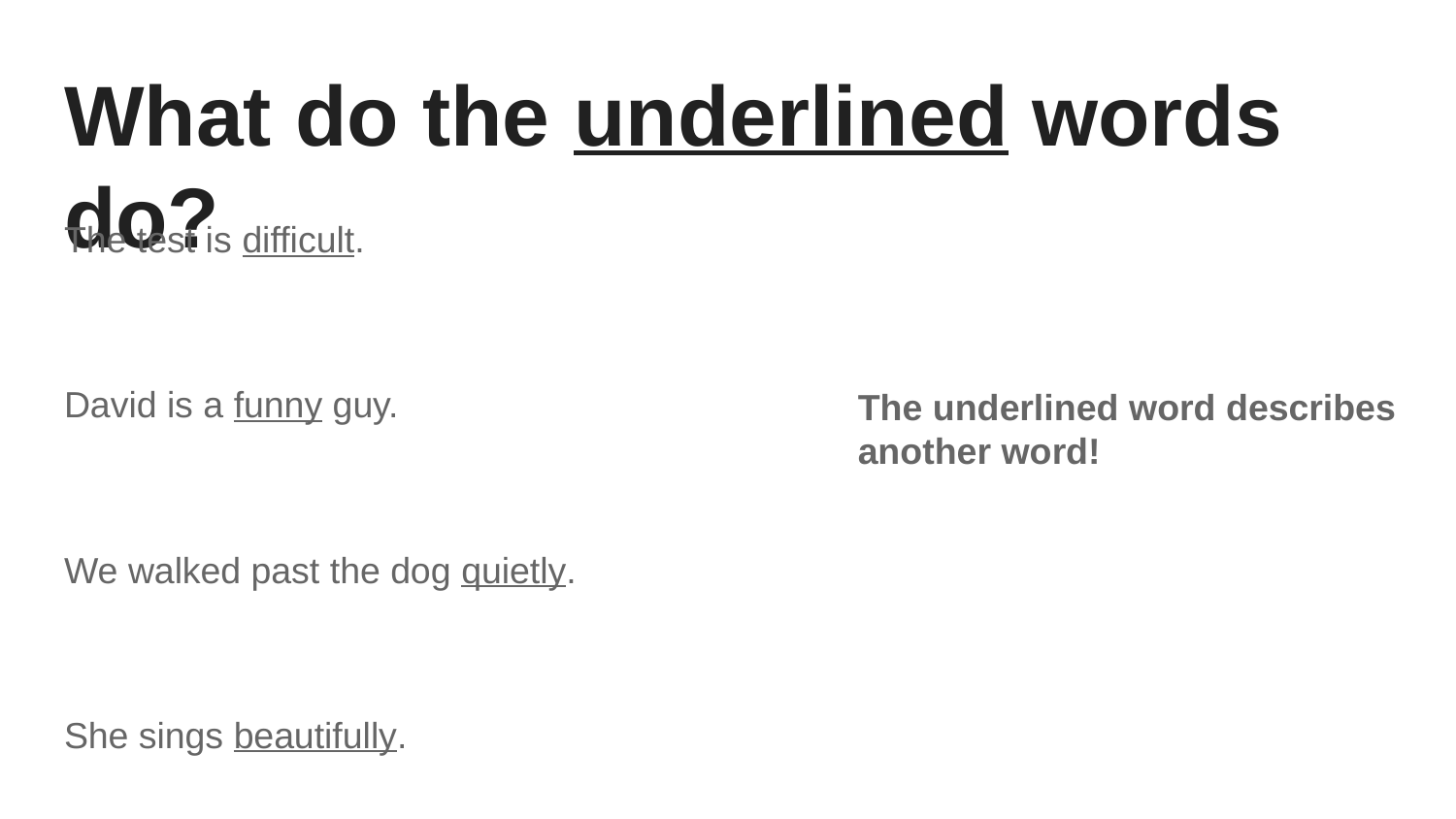

# What do the underlined words do?
The test is difficult.

David is a funny guy.

We walked past the dog quietly.

She sings beautifully.
The underlined word describes another word!